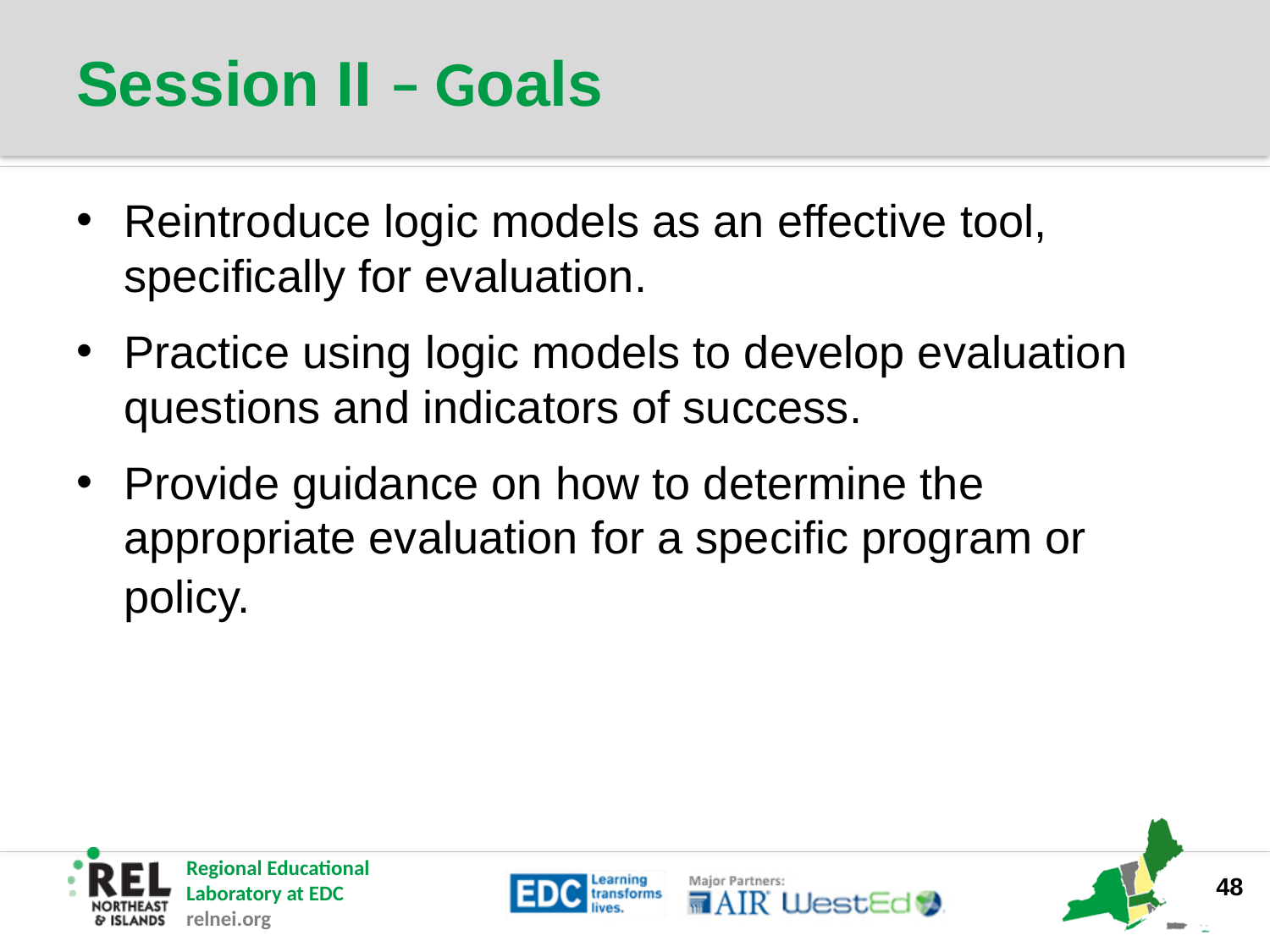

# Session II – Goals
Reintroduce logic models as an effective tool, specifically for evaluation.
Practice using logic models to develop evaluation questions and indicators of success.
Provide guidance on how to determine the appropriate evaluation for a specific program or policy.
48